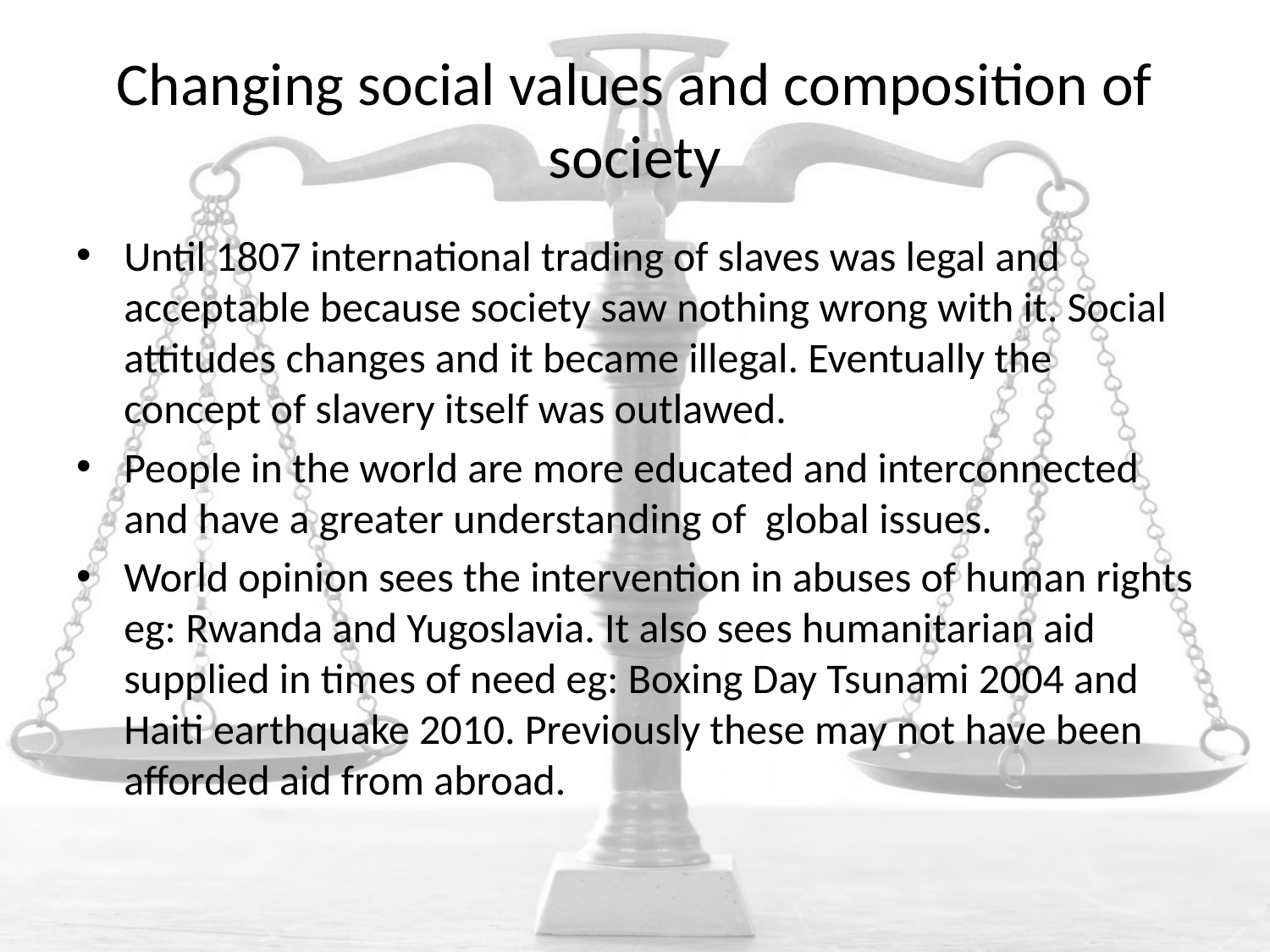

# Changing social values and composition of society
Until 1807 international trading of slaves was legal and acceptable because society saw nothing wrong with it. Social attitudes changes and it became illegal. Eventually the concept of slavery itself was outlawed.
People in the world are more educated and interconnected and have a greater understanding of  global issues.
World opinion sees the intervention in abuses of human rights eg: Rwanda and Yugoslavia. It also sees humanitarian aid supplied in times of need eg: Boxing Day Tsunami 2004 and Haiti earthquake 2010. Previously these may not have been afforded aid from abroad.